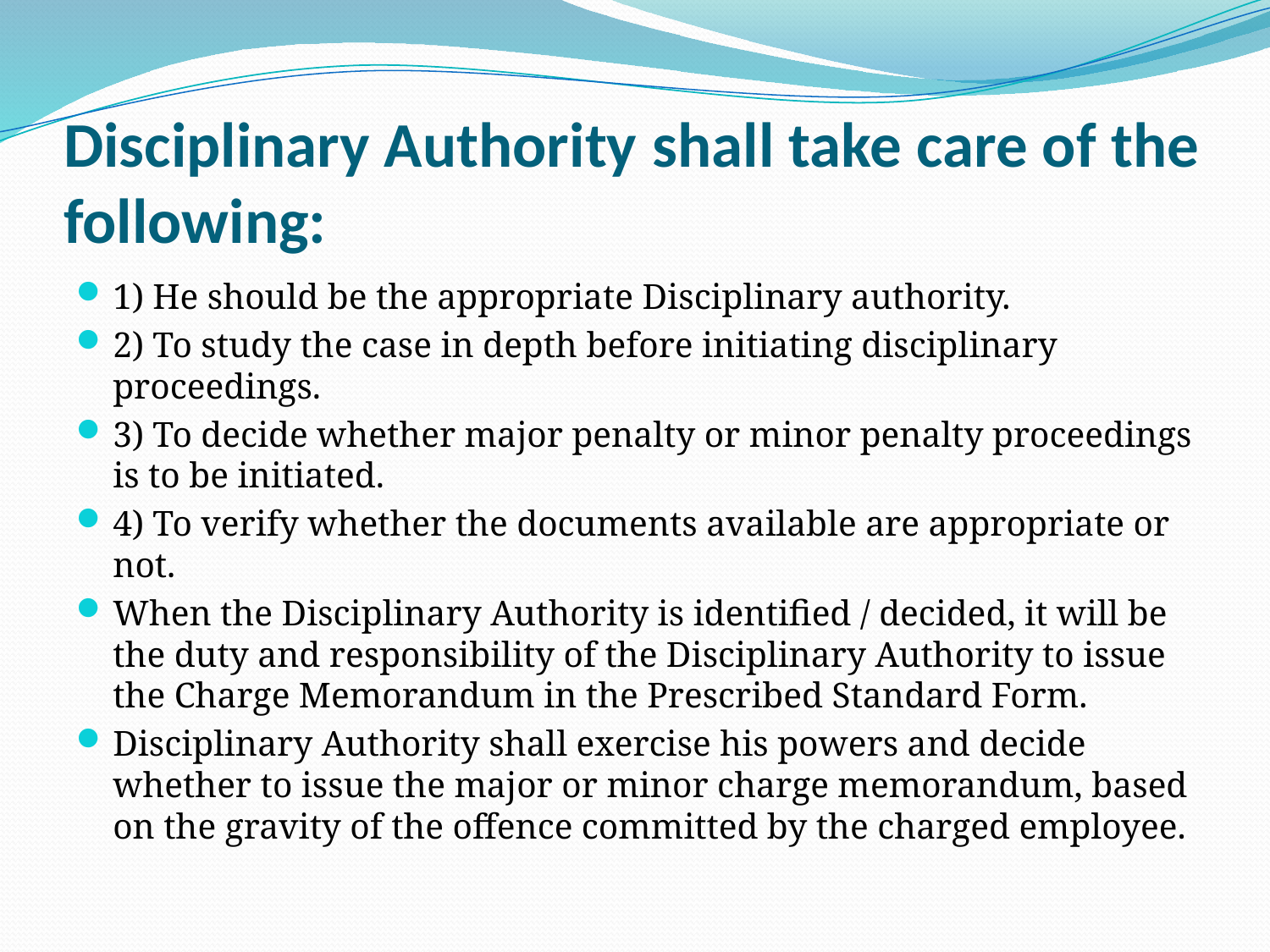

# Disciplinary Authority shall take care of the following:
1) He should be the appropriate Disciplinary authority.
2) To study the case in depth before initiating disciplinary proceedings.
3) To decide whether major penalty or minor penalty proceedings is to be initiated.
4) To verify whether the documents available are appropriate or not.
When the Disciplinary Authority is identified / decided, it will be the duty and responsibility of the Disciplinary Authority to issue the Charge Memorandum in the Prescribed Standard Form.
Disciplinary Authority shall exercise his powers and decide whether to issue the major or minor charge memorandum, based on the gravity of the offence committed by the charged employee.